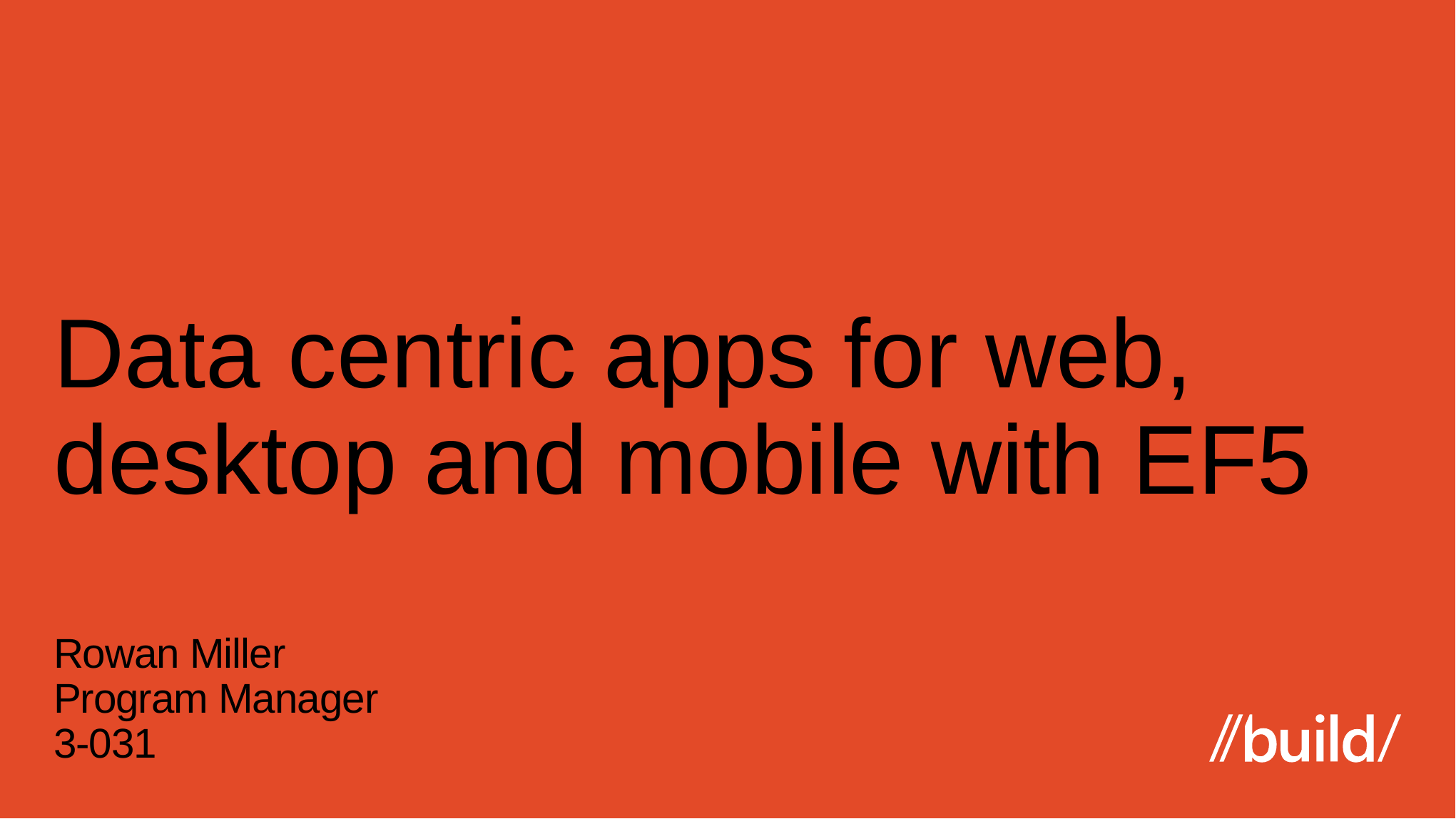

# Data centric apps for web, desktop and mobile with EF5
Rowan Miller
Program Manager
3-031